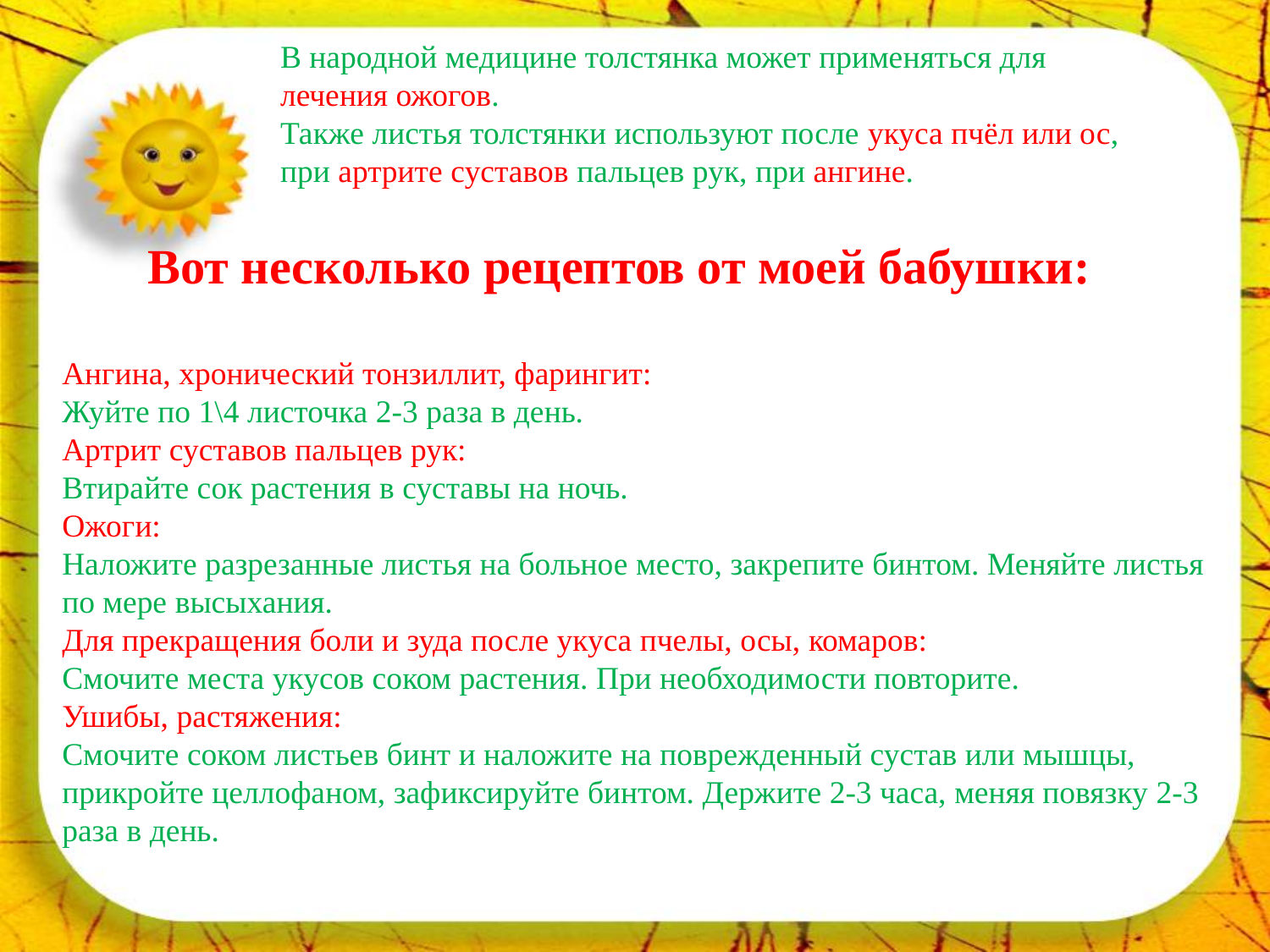

В народной медицине толстянка может применяться для лечения ожогов.
Также листья толстянки используют после укуса пчёл или ос, при артрите суставов пальцев рук, при ангине.

       Вот несколько рецептов от моей бабушки:

Ангина, хронический тонзиллит, фарингит:
Жуйте по 1\4 листочка 2-3 раза в день.
Артрит суставов пальцев рук:
Втирайте сок растения в суставы на ночь.
Ожоги:
Наложите разрезанные листья на больное место, закрепите бинтом. Меняйте листья по мере высыхания.
Для прекращения боли и зуда после укуса пчелы, осы, комаров:
Смочите места укусов соком растения. При необходимости повторите.
Ушибы, растяжения:
Смочите соком листьев бинт и наложите на поврежденный сустав или мышцы, прикройте целлофаном, зафиксируйте бинтом. Держите 2-3 часа, меняя повязку 2-3 раза в день.